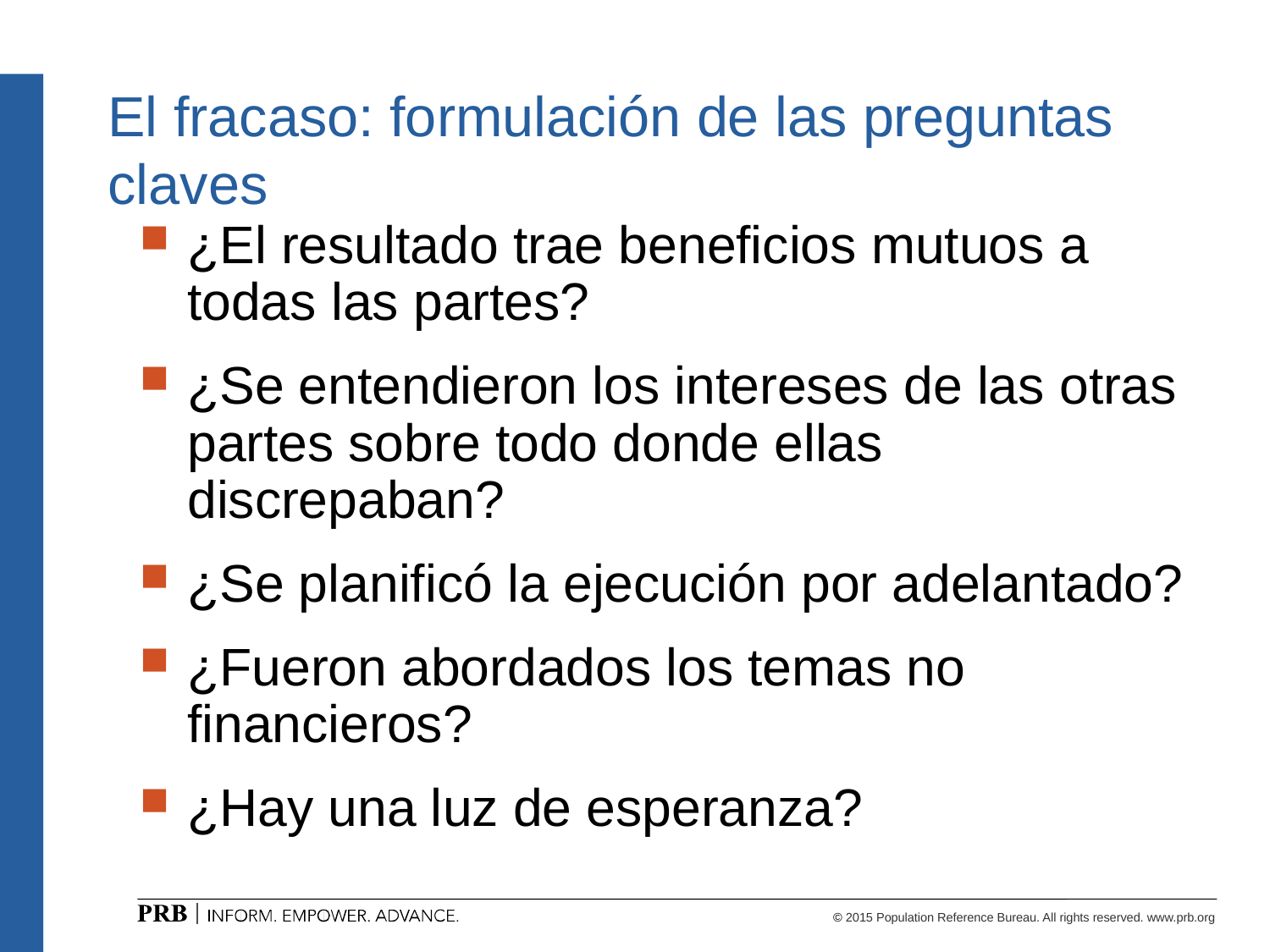

# El fracaso: formulación de las preguntas claves
¿El resultado trae beneficios mutuos a todas las partes?
¿Se entendieron los intereses de las otras partes sobre todo donde ellas discrepaban?
¿Se planificó la ejecución por adelantado?
¿Fueron abordados los temas no financieros?
¿Hay una luz de esperanza?